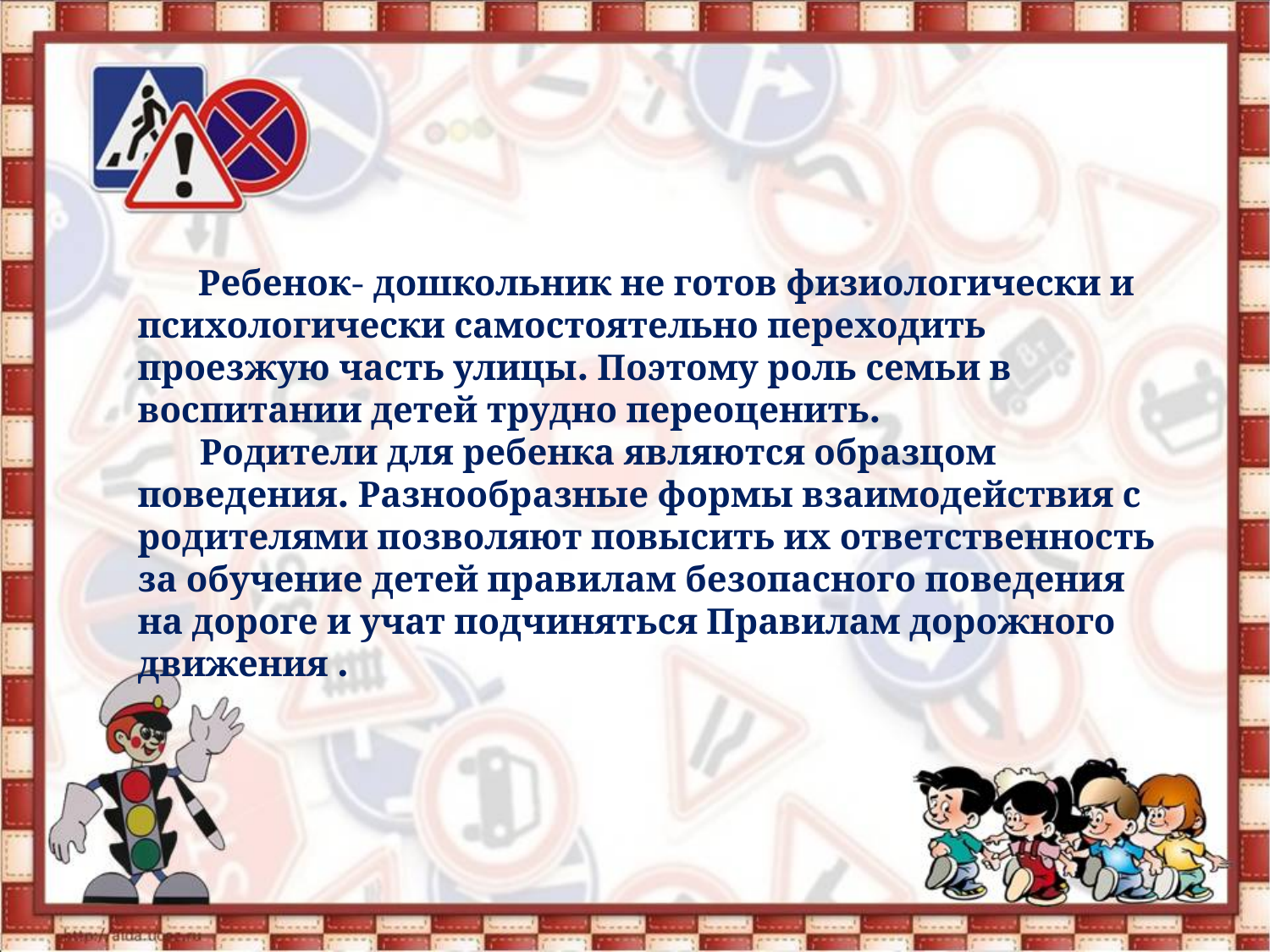

Ребенок- дошкольник не готов физиологически и психологически самостоятельно переходить проезжую часть улицы. Поэтому роль семьи в воспитании детей трудно переоценить.
       Родители для ребенка являются образцом поведения. Разнообразные формы взаимодействия с родителями позволяют повысить их ответственность за обучение детей правилам безопасного поведения на дороге и учат подчиняться Правилам дорожного движения .